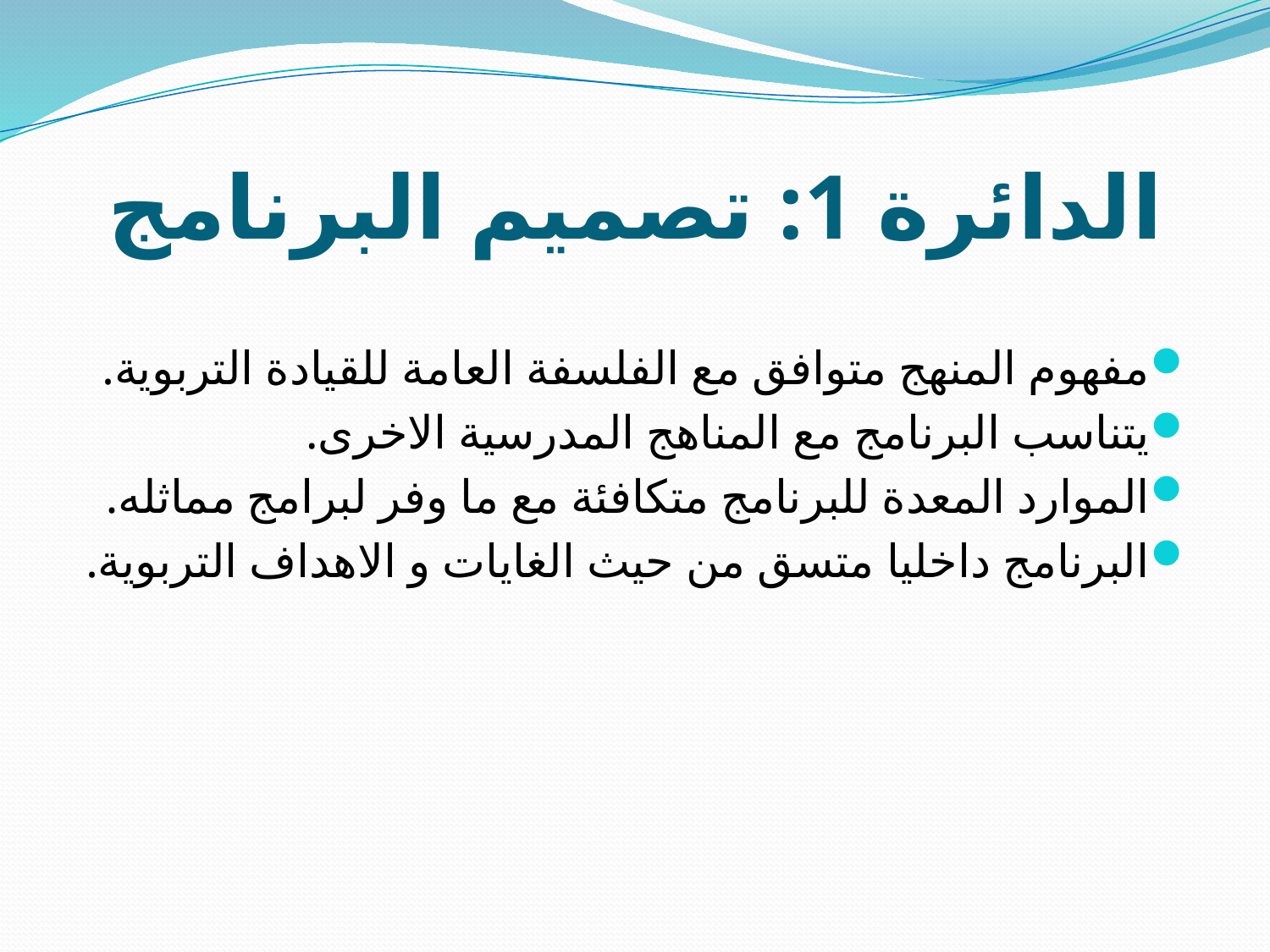

# الدائرة 1: تصميم البرنامج

مفهوم المنهج متوافق مع الفلسفة العامة للقيادة التربوية.
يتناسب البرنامج مع المناهج المدرسية الاخرى.
الموارد المعدة للبرنامج متكافئة مع ما وفر لبرامج مماثله.
البرنامج داخليا متسق من حيث الغايات و الاهداف التربوية.